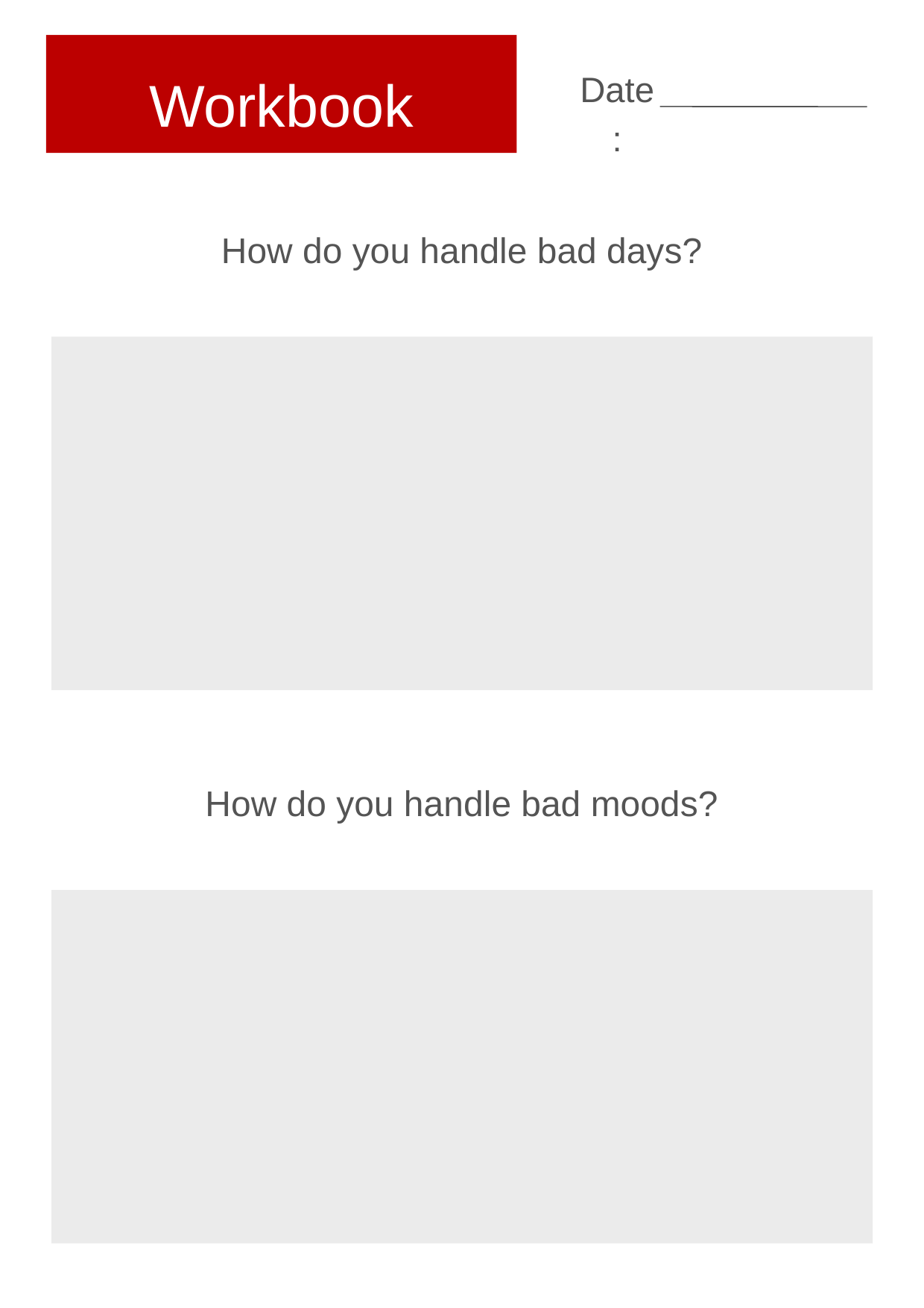

Workbook
Date:

How do you handle bad days?

How do you handle bad moods?